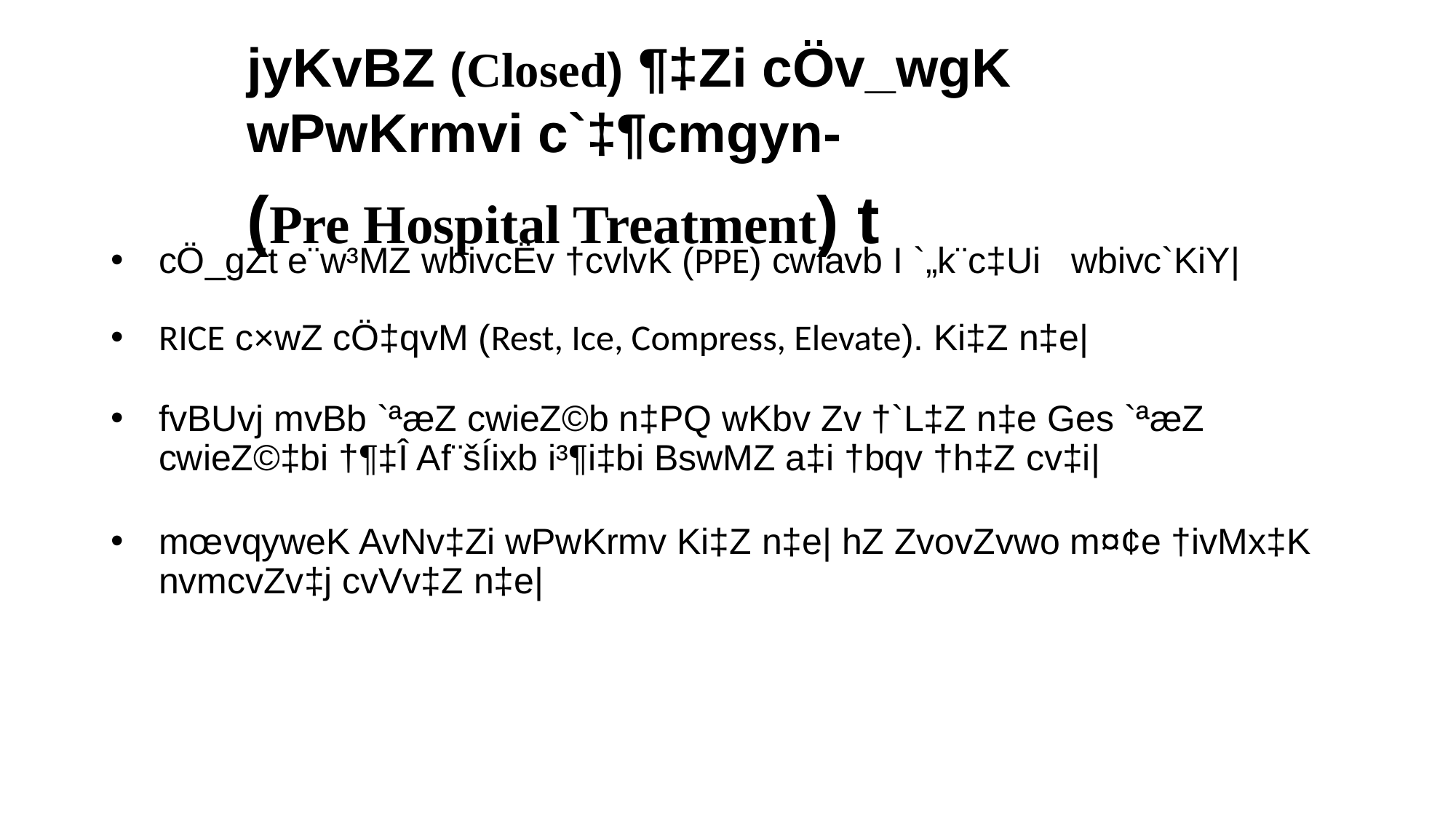

jyKvBZ (Closed) ¶‡Zi cÖv_wgK 	wPwKrmvi c`‡¶cmgyn-
(Pre Hospital Treatment) t
cÖ_gZt e¨w³MZ wbivcËv †cvlvK (PPE) cwiavb I `„k¨c‡Ui   wbivc`KiY|

RICE c×wZ cÖ‡qvM (Rest, Ice, Compress, Elevate). Ki‡Z n‡e|

fvBUvj mvBb `ªæZ cwieZ©b n‡PQ wKbv Zv †`L‡Z n‡e Ges `ªæZ  cwieZ©‡bi †¶‡Î Af¨šÍixb i³¶i‡bi BswMZ a‡i †bqv †h‡Z cv‡i|

mœvqyweK AvNv‡Zi wPwKrmv Ki‡Z n‡e| hZ ZvovZvwo m¤¢e †ivMx‡K nvmcvZv‡j cvVv‡Z n‡e|